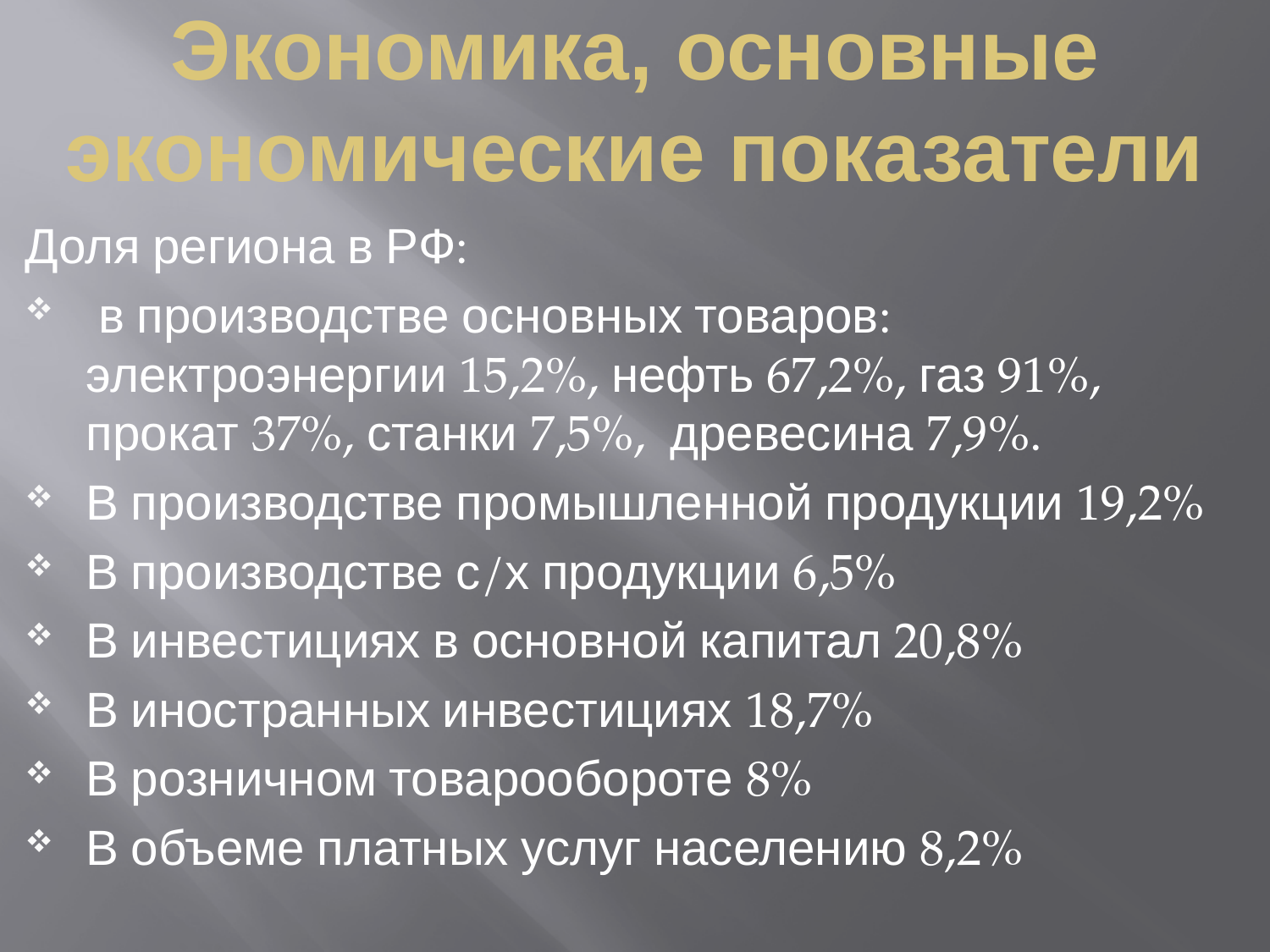

# Экономика, основные экономические показатели
Доля региона в РФ:
 в производстве основных товаров: электроэнергии 15,2%, нефть 67,2%, газ 91%, прокат 37%, станки 7,5%,  древесина 7,9%.
В производстве промышленной продукции 19,2%
В производстве с/х продукции 6,5%
В инвестициях в основной капитал 20,8%
В иностранных инвестициях 18,7%
В розничном товарообороте 8%
В объеме платных услуг населению 8,2%